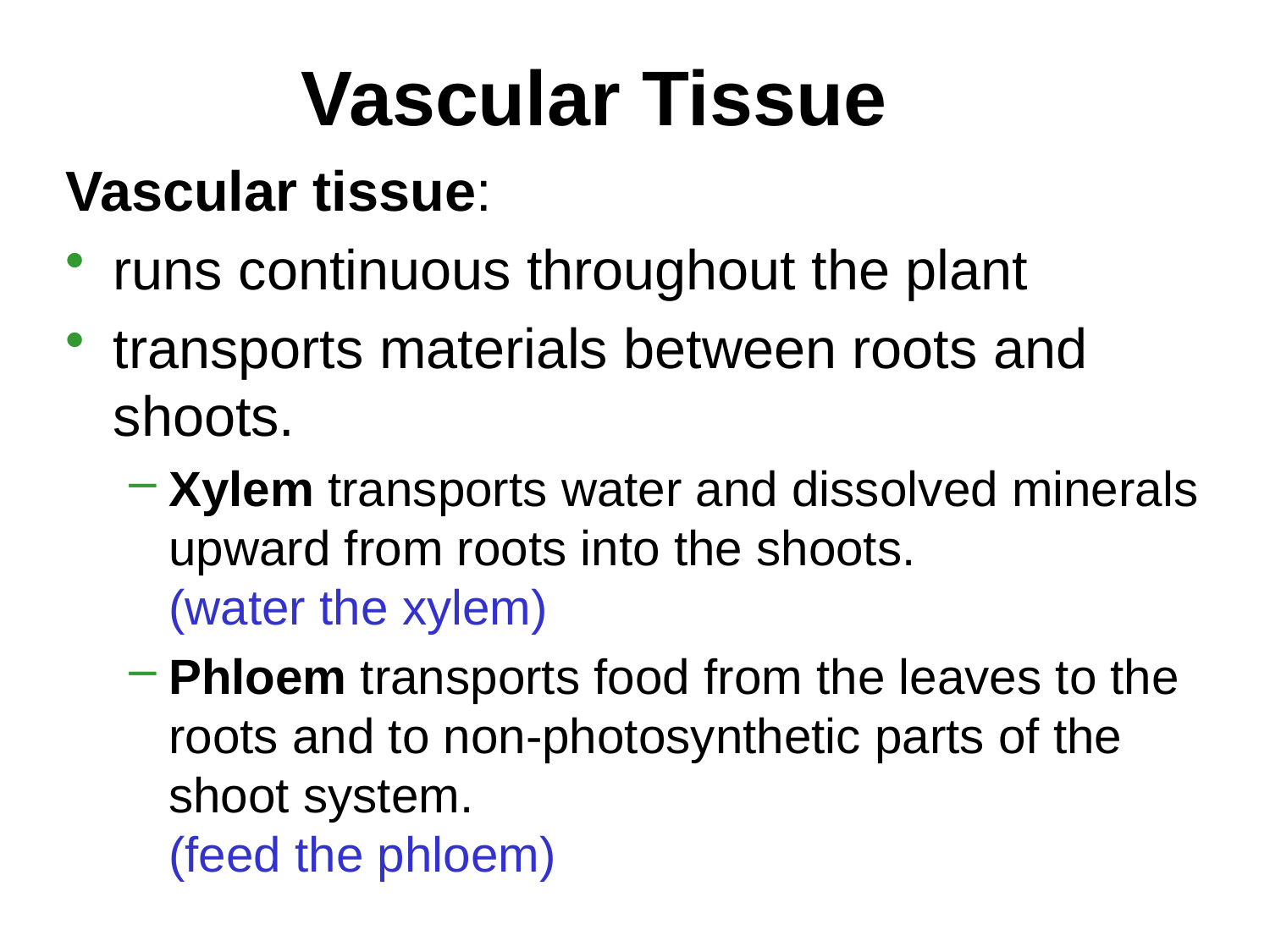

Vascular Tissue
Vascular tissue:
runs continuous throughout the plant
transports materials between roots and shoots.
Xylem transports water and dissolved minerals upward from roots into the shoots.            (water the xylem)
Phloem transports food from the leaves to the roots and to non-photosynthetic parts of the shoot system.                                                (feed the phloem)